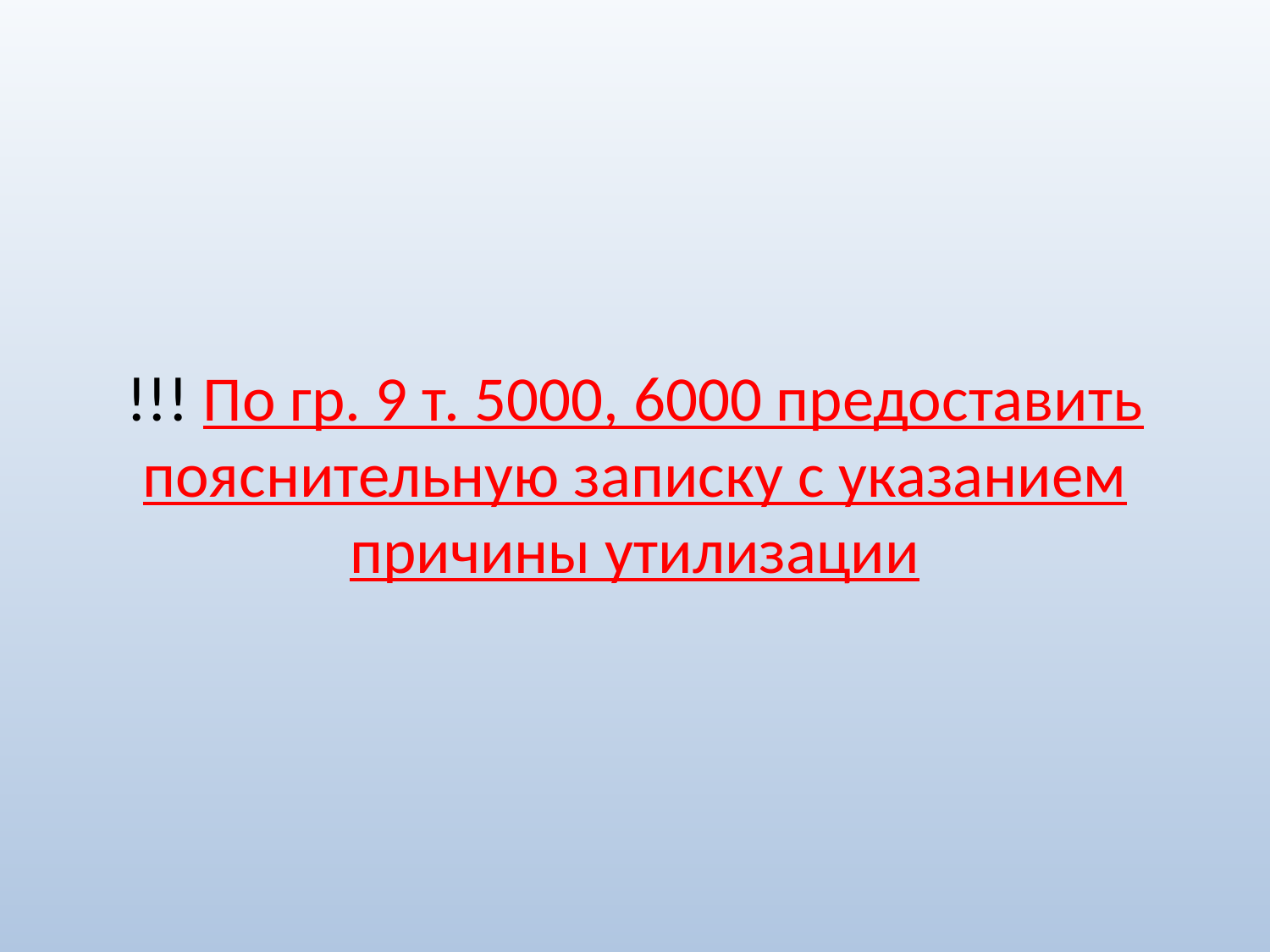

# !!! По гр. 9 т. 5000, 6000 предоставить пояснительную записку с указанием причины утилизации